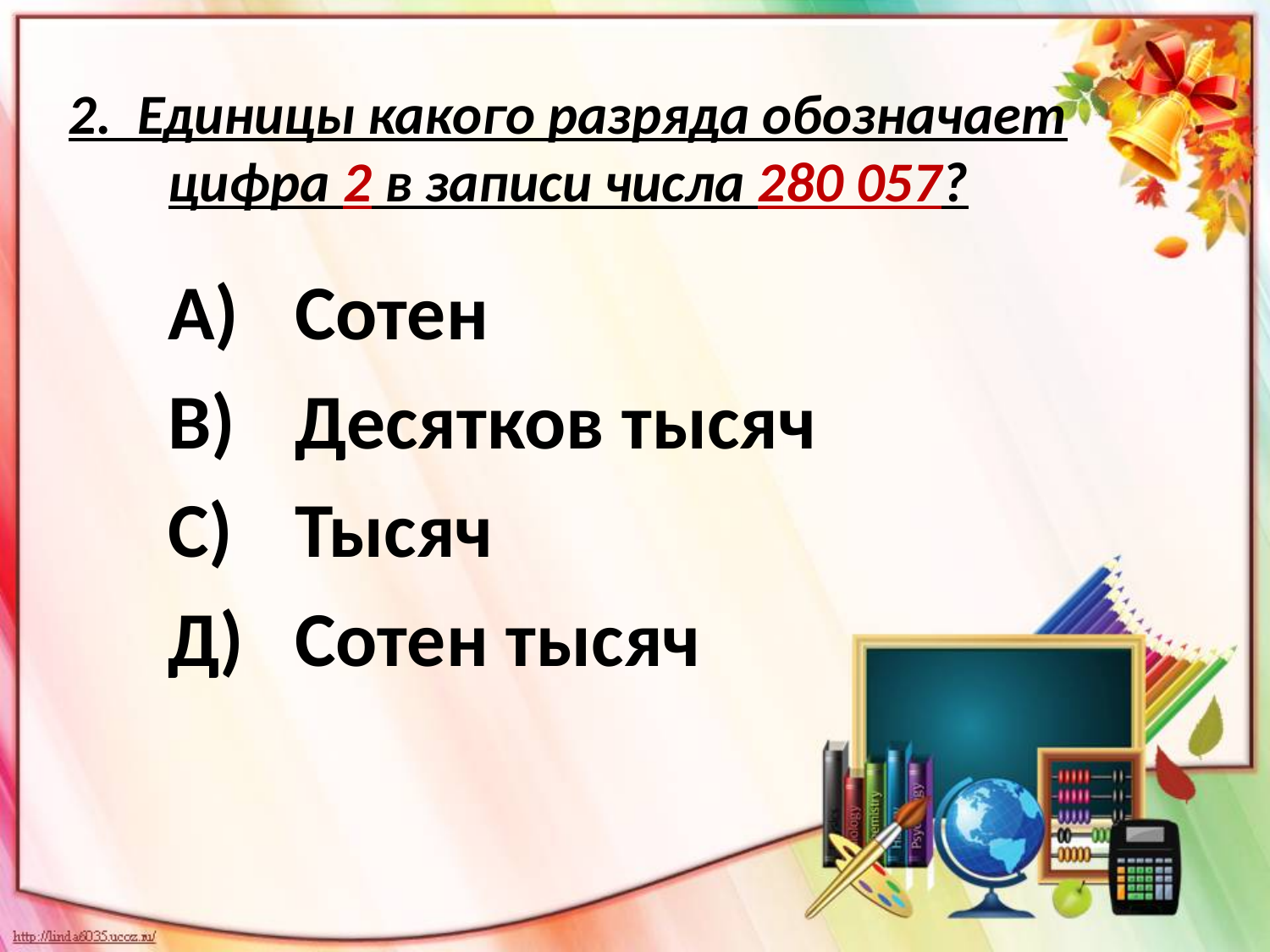

# 2.  Единицы какого разряда обозначает цифра 2 в записи числа 280 057?
А)	Сотен
В)	Десятков тысяч
С)	Тысяч
Д)	Сотен тысяч